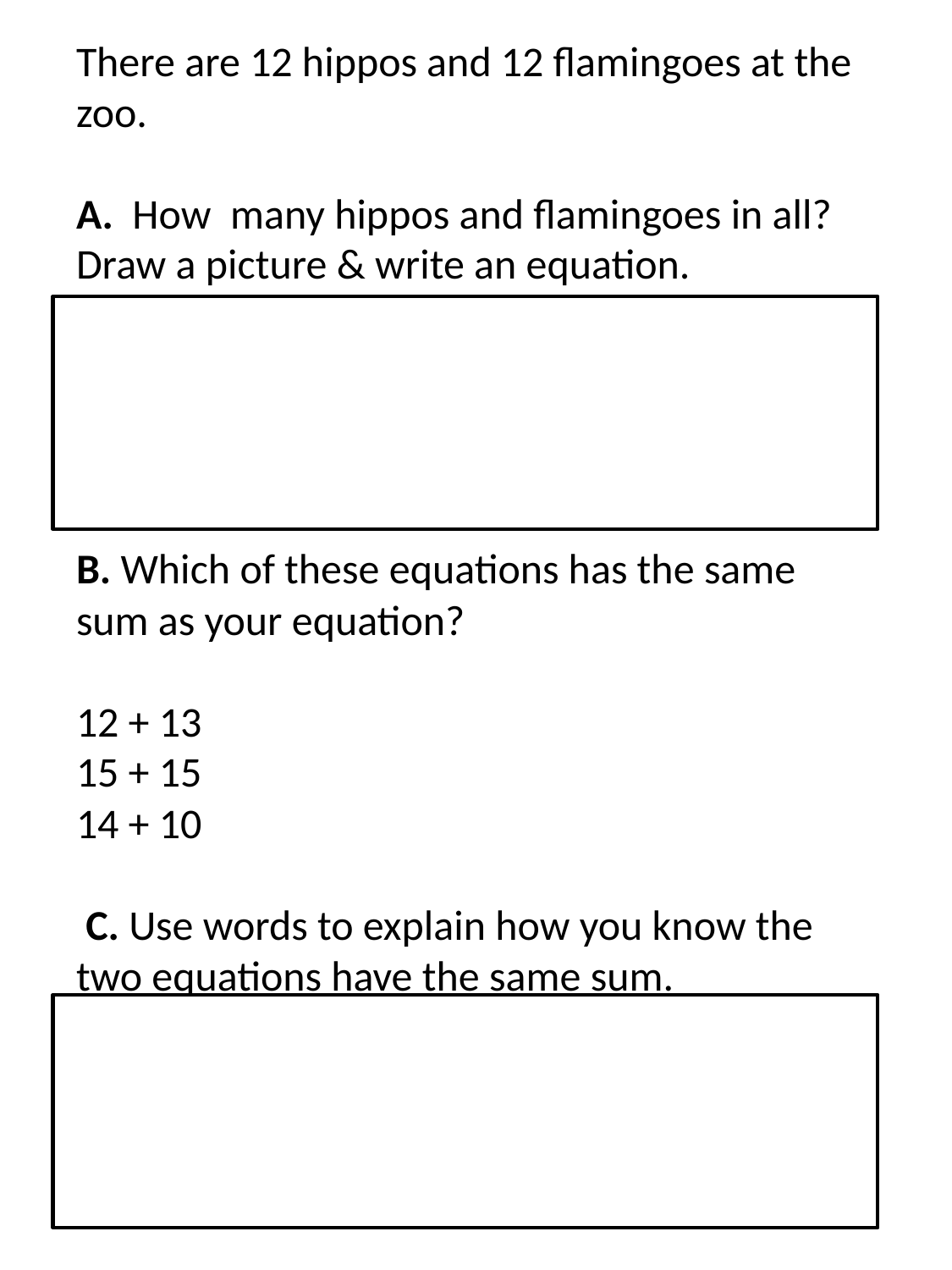

# There are 12 hippos and 12 flamingoes at the zoo. A.  How  many hippos and flamingoes in all? Draw a picture & write an equation. B. Which of these equations has the same sum as your equation? 12 + 13 15 + 15 14 + 10 C. Use words to explain how you know the two equations have the same sum.